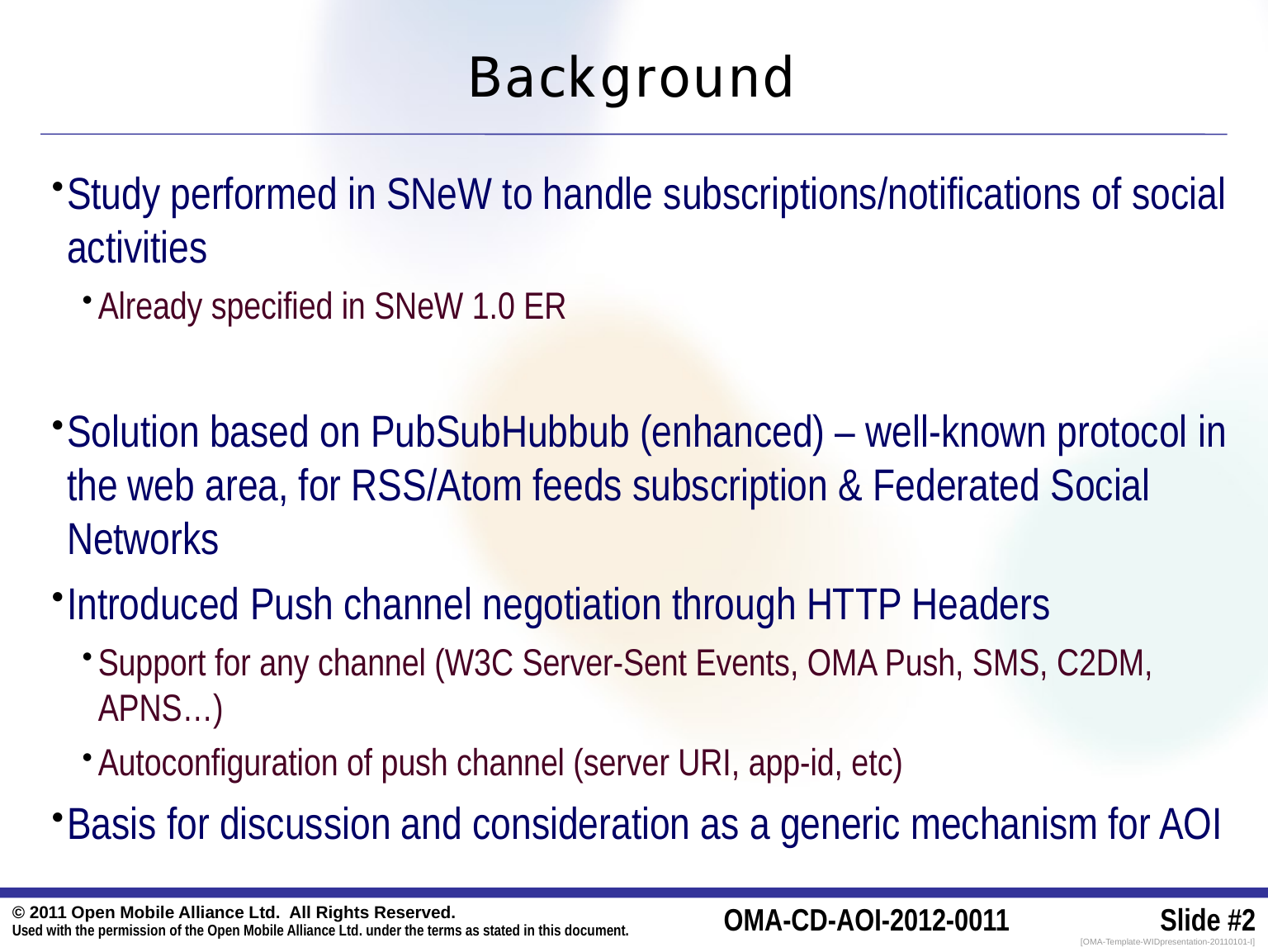

# Background
Study performed in SNeW to handle subscriptions/notifications of social activities
Already specified in SNeW 1.0 ER

Solution based on PubSubHubbub (enhanced) – well-known protocol in the web area, for RSS/Atom feeds subscription & Federated Social Networks
Introduced Push channel negotiation through HTTP Headers
Support for any channel (W3C Server-Sent Events, OMA Push, SMS, C2DM, APNS…)
Autoconfiguration of push channel (server URI, app-id, etc)
Basis for discussion and consideration as a generic mechanism for AOI